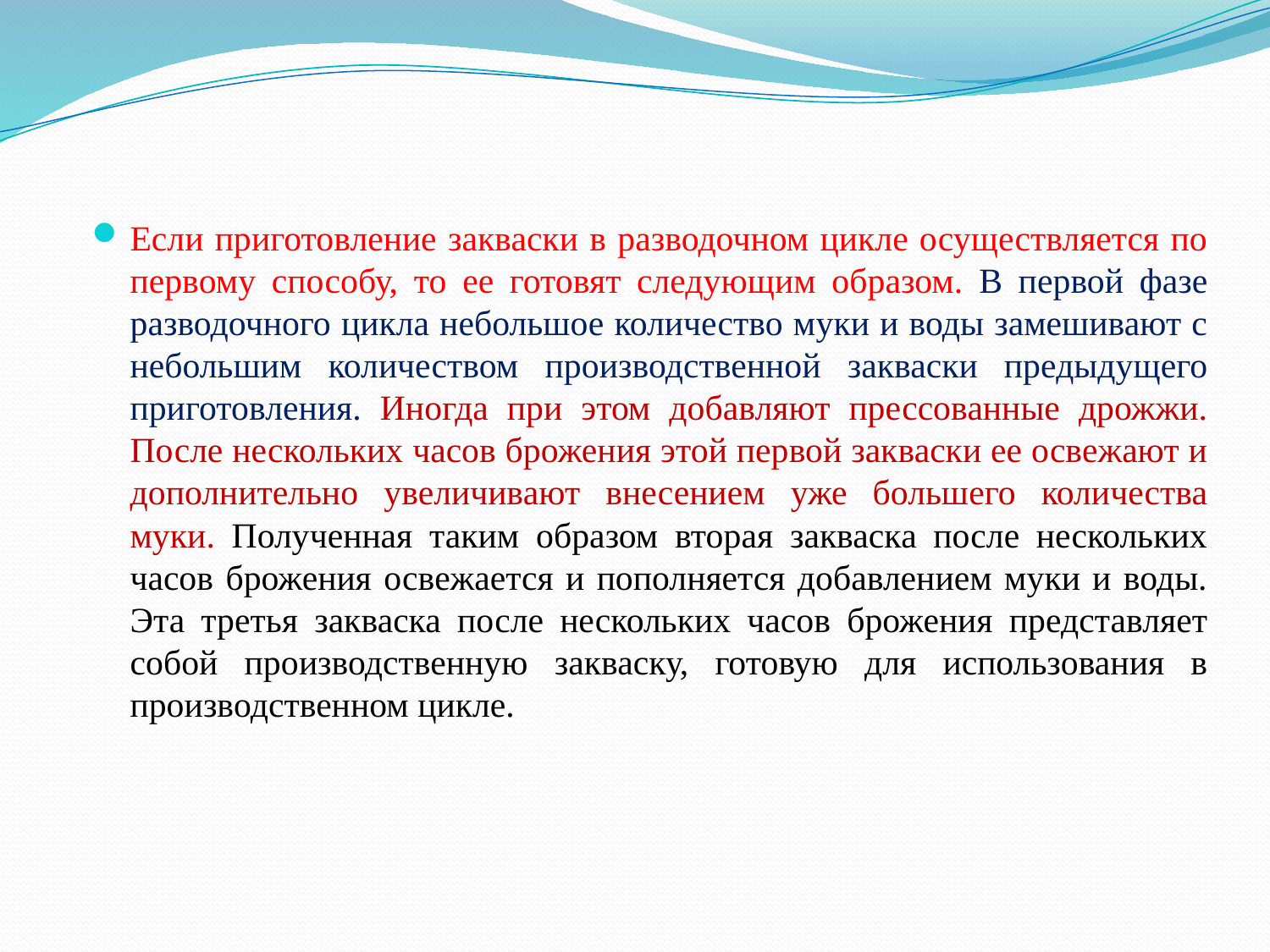

Если приготовление закваски в разводочном цикле осуществляется по первому способу, то ее готовят следующим образом. В первой фазе разводочного цикла небольшое количество муки и воды замешивают с небольшим количеством производственной закваски предыдущего приготовления. Иногда при этом добавляют прессованные дрожжи. После нескольких часов брожения этой первой закваски ее освежают и дополнительно увеличивают внесением уже большего количества муки. Полученная таким образом вторая закваска после нескольких часов брожения освежается и пополняется добавлением муки и воды. Эта третья закваска после нескольких часов брожения представляет собой производственную закваску, готовую для использования в производственном цикле.